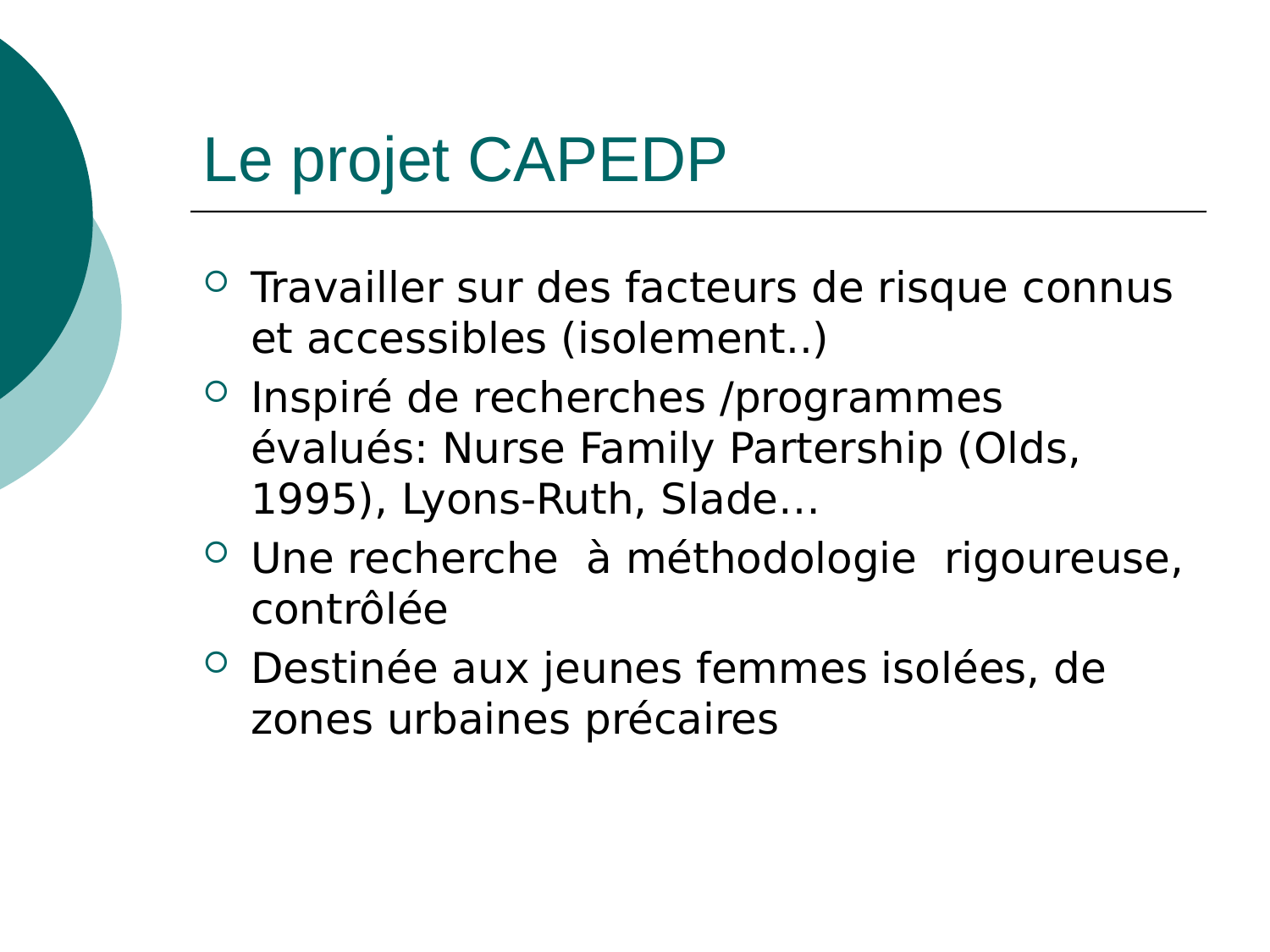

# Le projet CAPEDP
Travailler sur des facteurs de risque connus et accessibles (isolement..)
Inspiré de recherches /programmes évalués: Nurse Family Partership (Olds, 1995), Lyons-Ruth, Slade…
Une recherche  à méthodologie  rigoureuse, contrôlée
Destinée aux jeunes femmes isolées, de zones urbaines précaires